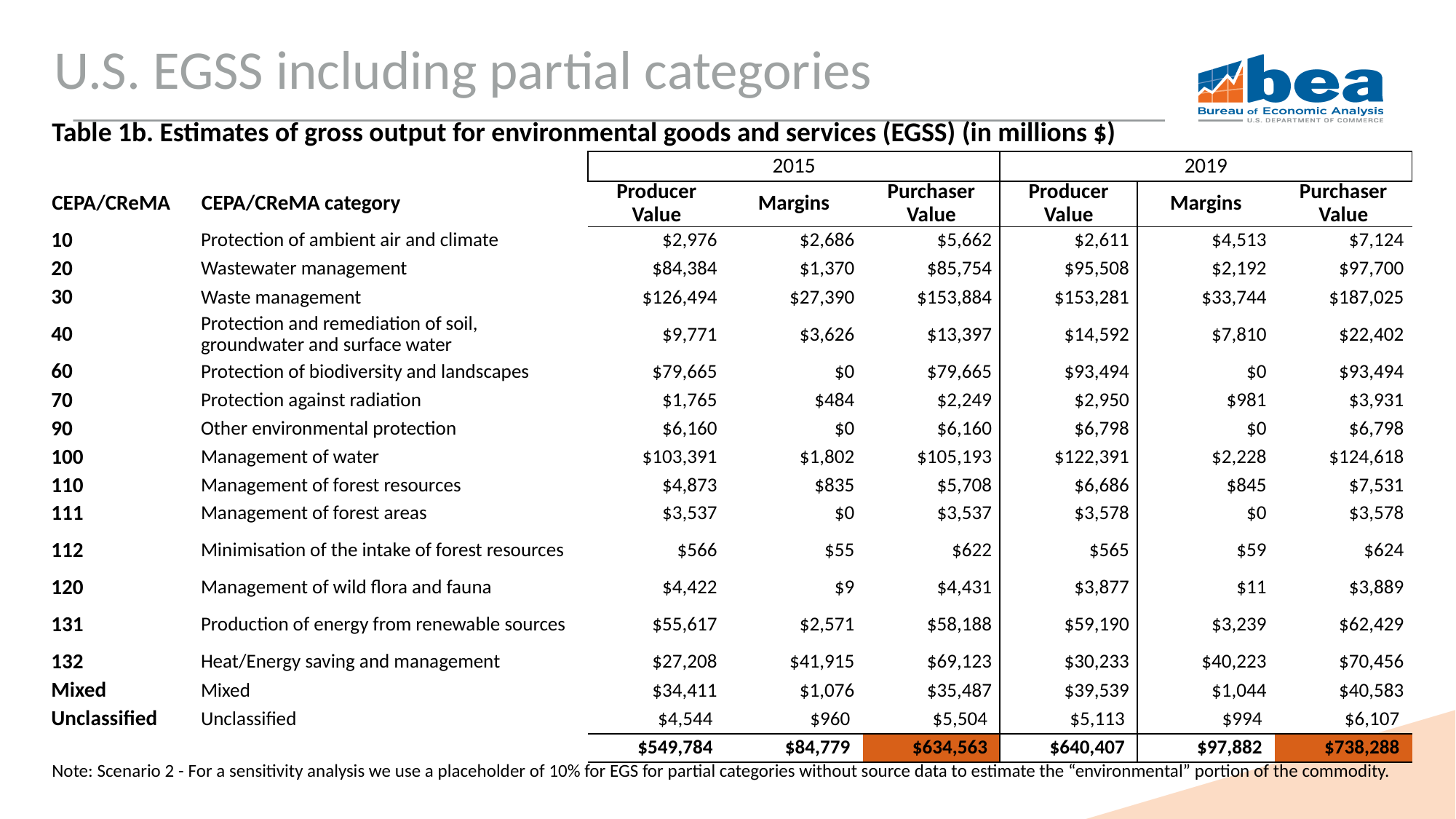

# U.S. EGSS including partial categories
| Table 1b. Estimates of gross output for environmental goods and services (EGSS) (in millions $) |  |  |  |  |  |  |  |
| --- | --- | --- | --- | --- | --- | --- | --- |
|  |  | 2015 |  |  | 2019 |  |  |
| CEPA/CReMA | CEPA/CReMA category | Producer Value | Margins | Purchaser Value | Producer Value | Margins | Purchaser Value |
| 10 | Protection of ambient air and climate | $2,976 | $2,686 | $5,662 | $2,611 | $4,513 | $7,124 |
| 20 | Wastewater management | $84,384 | $1,370 | $85,754 | $95,508 | $2,192 | $97,700 |
| 30 | Waste management | $126,494 | $27,390 | $153,884 | $153,281 | $33,744 | $187,025 |
| 40 | Protection and remediation of soil, groundwater and surface water | $9,771 | $3,626 | $13,397 | $14,592 | $7,810 | $22,402 |
| 60 | Protection of biodiversity and landscapes | $79,665 | $0 | $79,665 | $93,494 | $0 | $93,494 |
| 70 | Protection against radiation | $1,765 | $484 | $2,249 | $2,950 | $981 | $3,931 |
| 90 | Other environmental protection | $6,160 | $0 | $6,160 | $6,798 | $0 | $6,798 |
| 100 | Management of water | $103,391 | $1,802 | $105,193 | $122,391 | $2,228 | $124,618 |
| 110 | Management of forest resources | $4,873 | $835 | $5,708 | $6,686 | $845 | $7,531 |
| 111 | Management of forest areas | $3,537 | $0 | $3,537 | $3,578 | $0 | $3,578 |
| 112 | Minimisation of the intake of forest resources | $566 | $55 | $622 | $565 | $59 | $624 |
| 120 | Management of wild flora and fauna | $4,422 | $9 | $4,431 | $3,877 | $11 | $3,889 |
| 131 | Production of energy from renewable sources | $55,617 | $2,571 | $58,188 | $59,190 | $3,239 | $62,429 |
| 132 | Heat/Energy saving and management | $27,208 | $41,915 | $69,123 | $30,233 | $40,223 | $70,456 |
| Mixed | Mixed | $34,411 | $1,076 | $35,487 | $39,539 | $1,044 | $40,583 |
| Unclassified | Unclassified | $4,544 | $960 | $5,504 | $5,113 | $994 | $6,107 |
|  |  | $549,784 | $84,779 | $634,563 | $640,407 | $97,882 | $738,288 |
| Note: Scenario 2 - For a sensitivity analysis we use a placeholder of 10% for EGS for partial categories without source data to estimate the “environmental” portion of the commodity. |  |  |  |  |  |  |  |